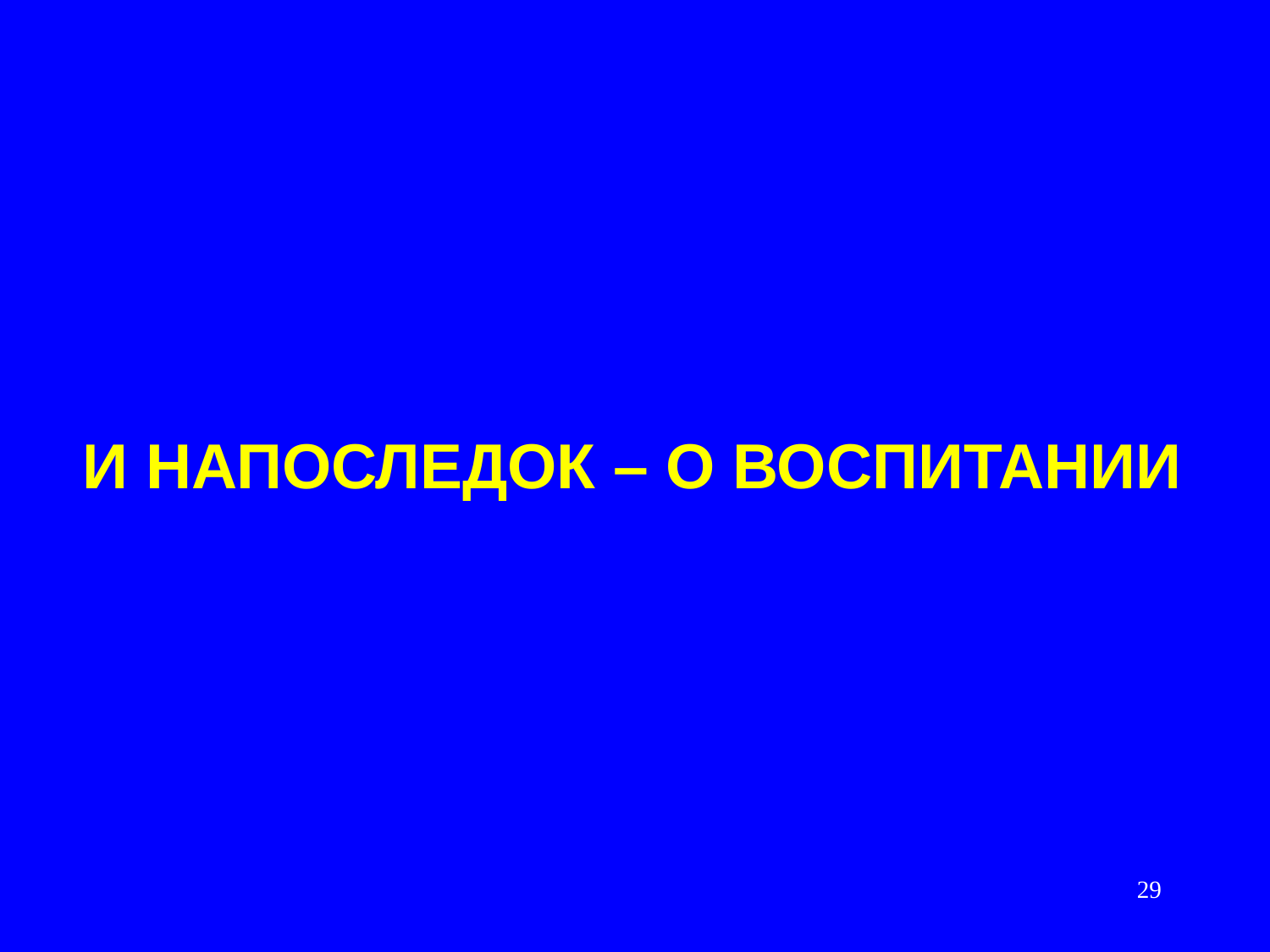

# И напоследок – О воспитании
29